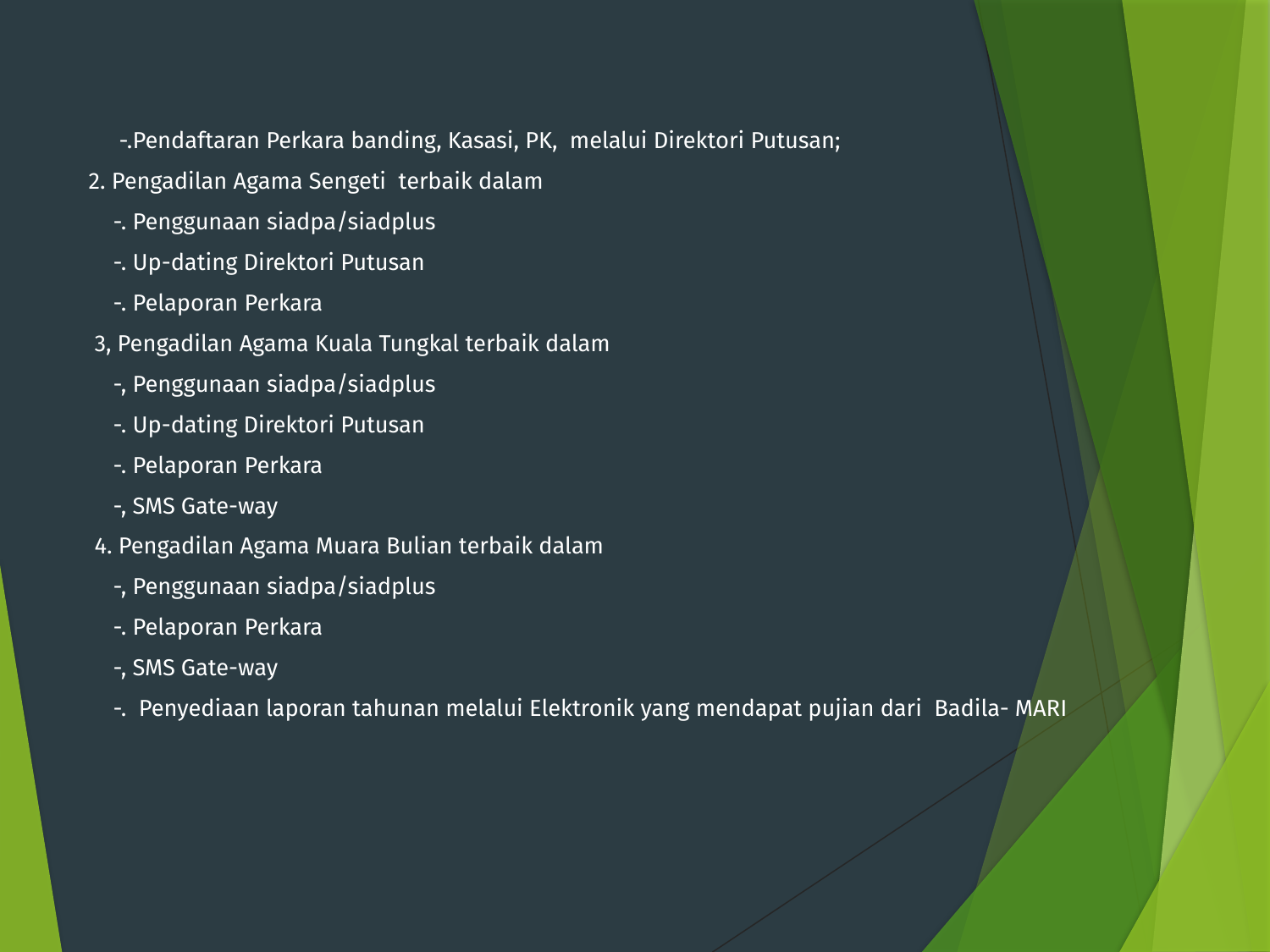

-.Pendaftaran Perkara banding, Kasasi, PK,  melalui Direktori Putusan;
  2. Pengadilan Agama Sengeti  terbaik dalam
      -. Penggunaan siadpa/siadplus
      -. Up-dating Direktori Putusan
      -. Pelaporan Perkara
   3, Pengadilan Agama Kuala Tungkal terbaik dalam
      -, Penggunaan siadpa/siadplus
      -. Up-dating Direktori Putusan
      -. Pelaporan Perkara
      -, SMS Gate-way
   4. Pengadilan Agama Muara Bulian terbaik dalam
      -, Penggunaan siadpa/siadplus
      -. Pelaporan Perkara
      -, SMS Gate-way
      -.  Penyediaan laporan tahunan melalui Elektronik yang mendapat pujian dari  Badila- MARI